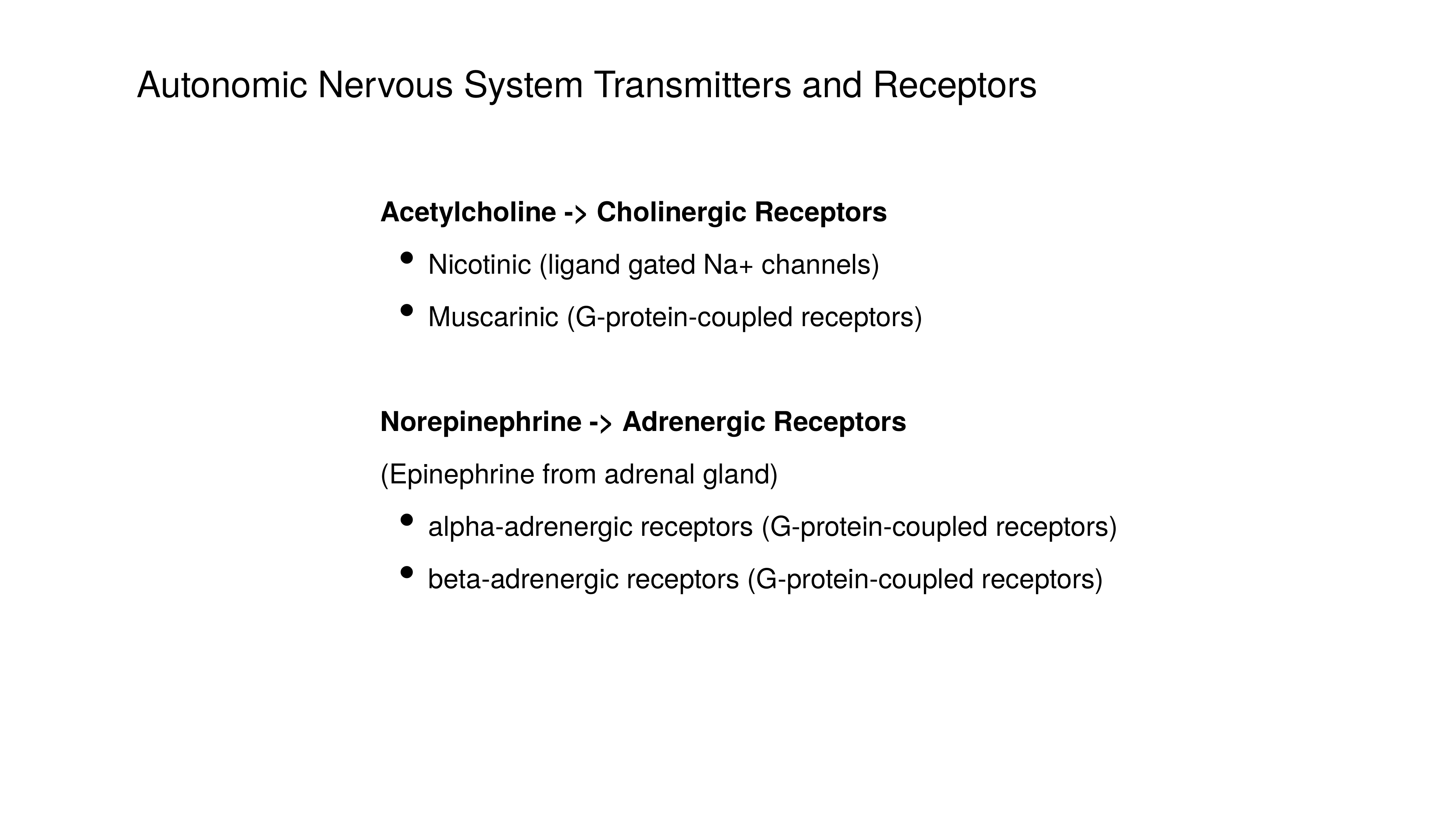

Autonomic Nervous System Transmitters and Receptors
Acetylcholine -> Cholinergic Receptors
Nicotinic (ligand gated Na+ channels)
Muscarinic (G-protein-coupled receptors)

Norepinephrine -> Adrenergic Receptors
(Epinephrine from adrenal gland)
alpha-adrenergic receptors (G-protein-coupled receptors)
beta-adrenergic receptors (G-protein-coupled receptors)